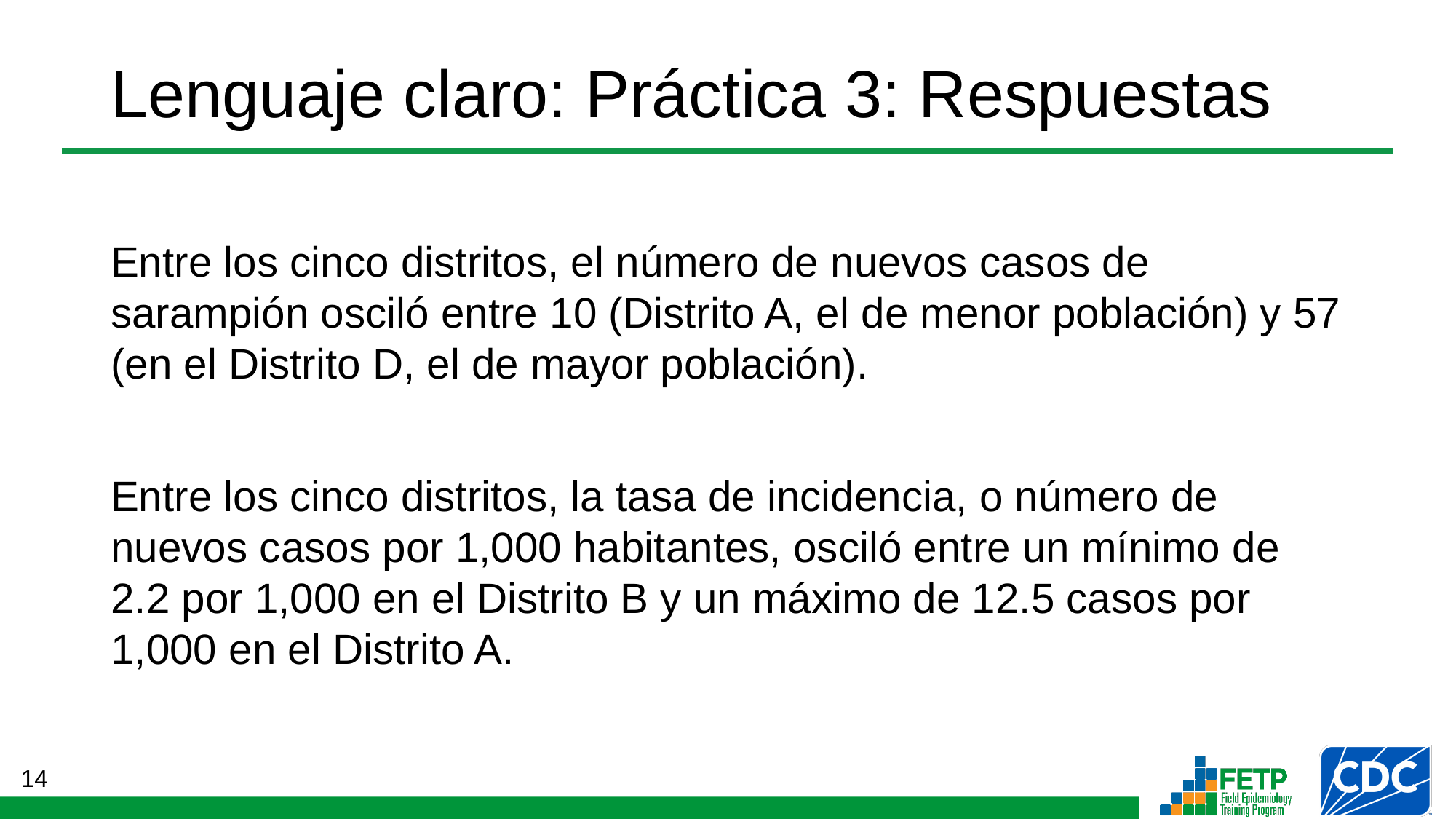

# Lenguaje claro: Práctica 3: Respuestas
Entre los cinco distritos, el número de nuevos casos de sarampión osciló entre 10 (Distrito A, el de menor población) y 57 (en el Distrito D, el de mayor población).

Entre los cinco distritos, la tasa de incidencia, o número de nuevos casos por 1,000 habitantes, osciló entre un mínimo de 2.2 por 1,000 en el Distrito B y un máximo de 12.5 casos por 1,000 en el Distrito A.